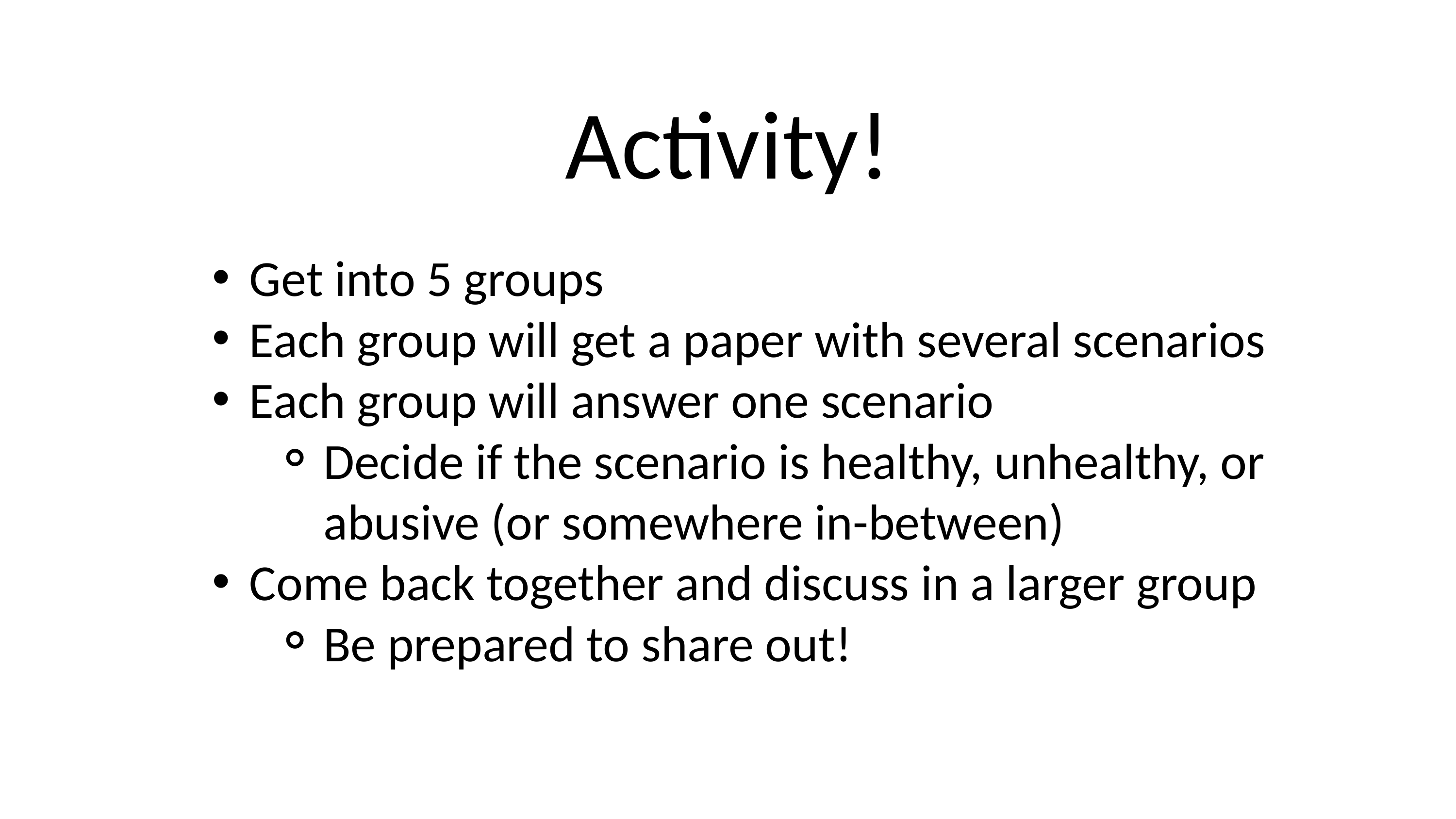

Activity!
Get into 5 groups
Each group will get a paper with several scenarios
Each group will answer one scenario
Decide if the scenario is healthy, unhealthy, or abusive (or somewhere in-between)
Come back together and discuss in a larger group
Be prepared to share out!